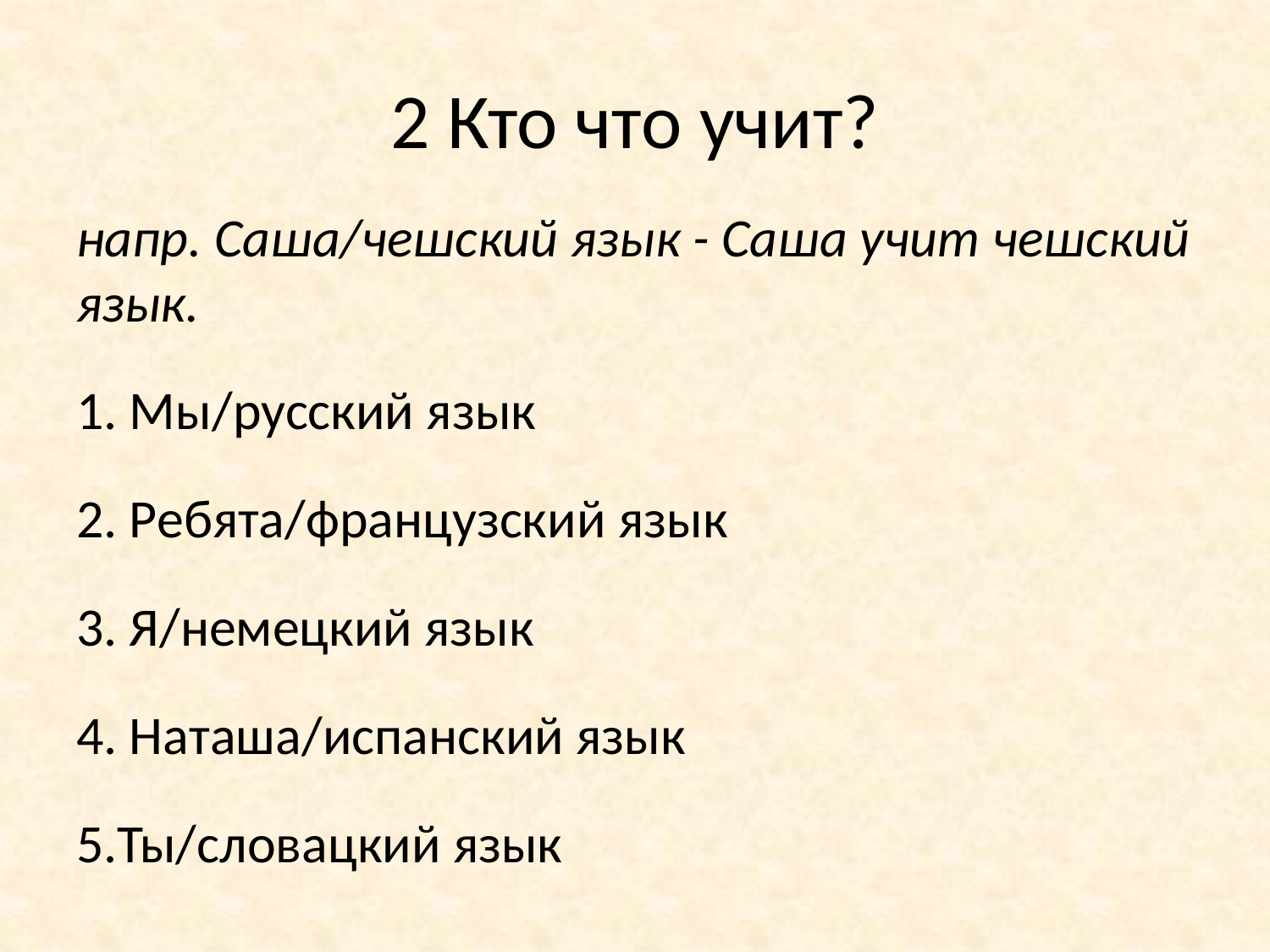

# 2 Кто что учит?
напр. Саша/чешский язык - Саша учит чешский язык.
1. Мы/русский язык
2. Ребята/французский язык
3. Я/немецкий язык
4. Наташа/испанский язык
5.Ты/словацкий язык